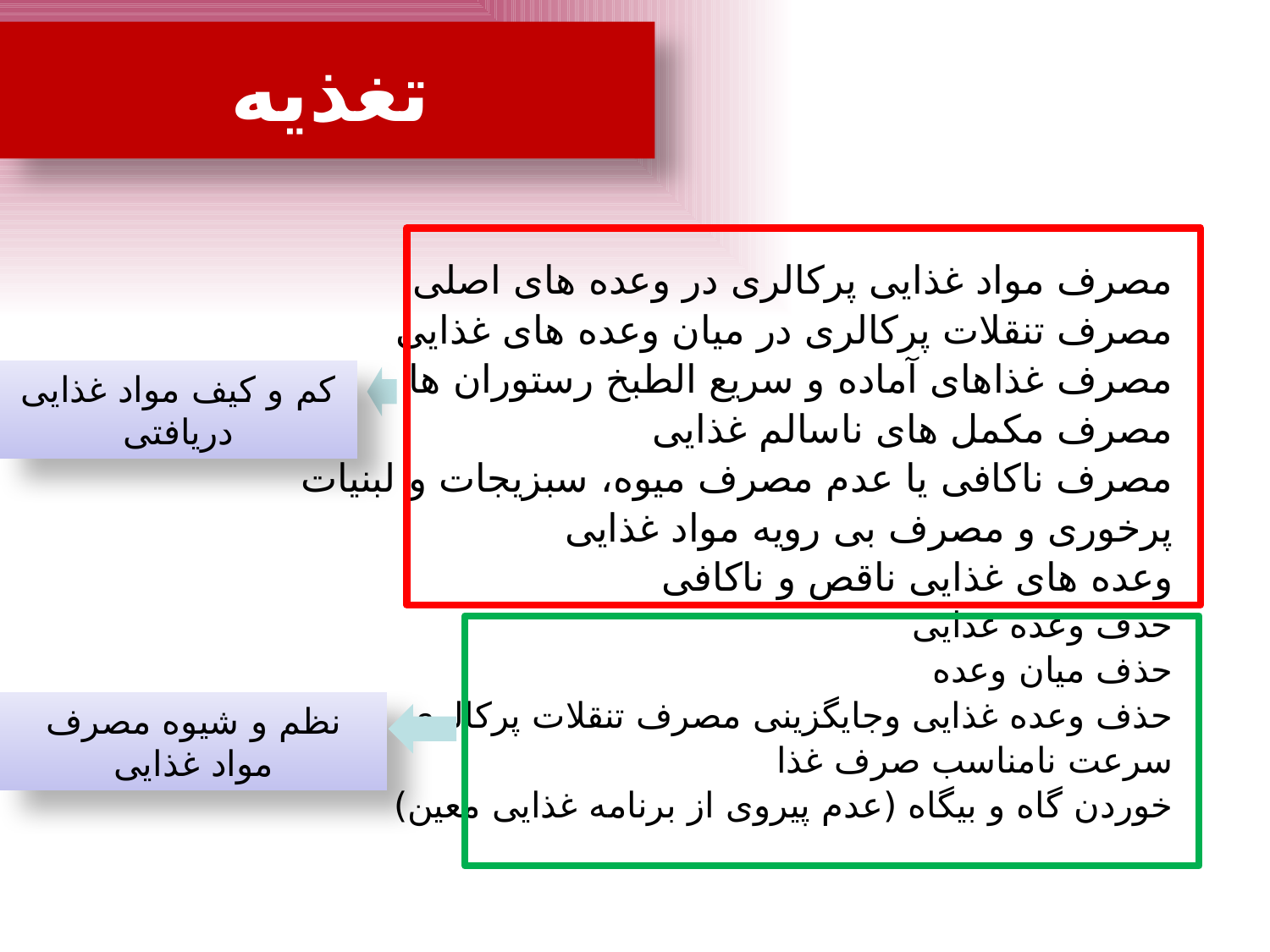

تغذیه

مصرف مواد غذایی پرکالری در وعده های اصلی
مصرف تنقلات پرکالری در میان وعده های غذایی
مصرف غذاهای آماده و سریع الطبخ رستوران ها
مصرف مکمل های ناسالم غذایی
مصرف ناکافی یا عدم مصرف میوه، سبزیجات و لبنیات
پرخوری و مصرف بی رویه مواد غذایی
وعده های غذایی ناقص و ناکافی
حذف وعده غذایی
حذف میان وعده
حذف وعده غذایی وجایگزینی مصرف تنقلات پرکالری
سرعت نامناسب صرف غذا
خوردن گاه و بیگاه (عدم پیروی از برنامه غذایی معین)

کم و کیف مواد غذایی دریافتی

نظم و شیوه مصرف مواد غذایی